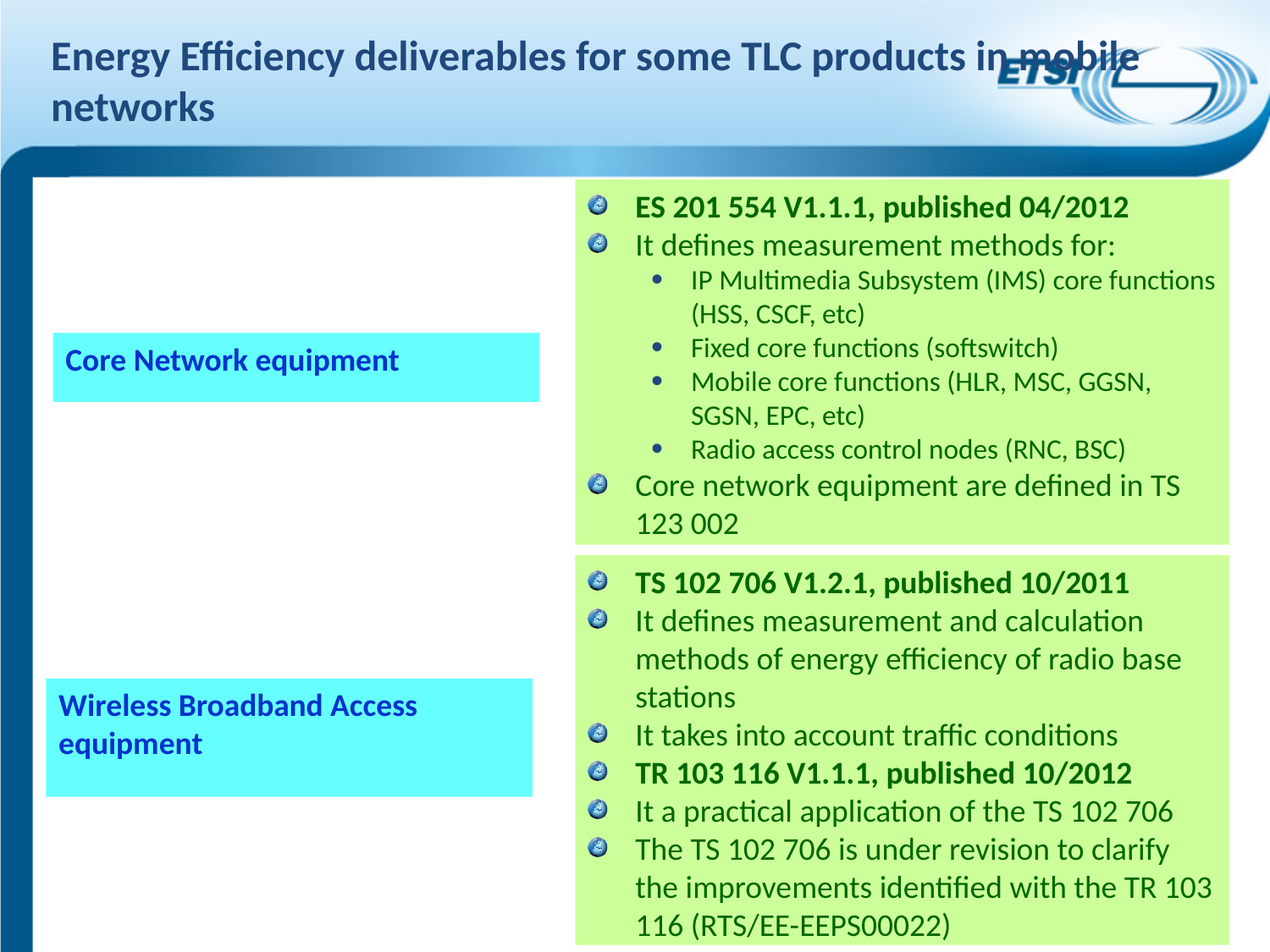

Energy Efficiency deliverables for some TLC products in mobile networks
ES 201 554 V1.1.1, published 04/2012
It defines measurement methods for:
IP Multimedia Subsystem (IMS) core functions (HSS, CSCF, etc)
Fixed core functions (softswitch)
Mobile core functions (HLR, MSC, GGSN, SGSN, EPC, etc)
Radio access control nodes (RNC, BSC)
Core network equipment are defined in TS 123 002
Core Network equipment
TS 102 706 V1.2.1, published 10/2011
It defines measurement and calculation methods of energy efficiency of radio base stations
It takes into account traffic conditions
TR 103 116 V1.1.1, published 10/2012
It a practical application of the TS 102 706
The TS 102 706 is under revision to clarify the improvements identified with the TR 103 116 (RTS/EE-EEPS00022)
Wireless Broadband Access equipment